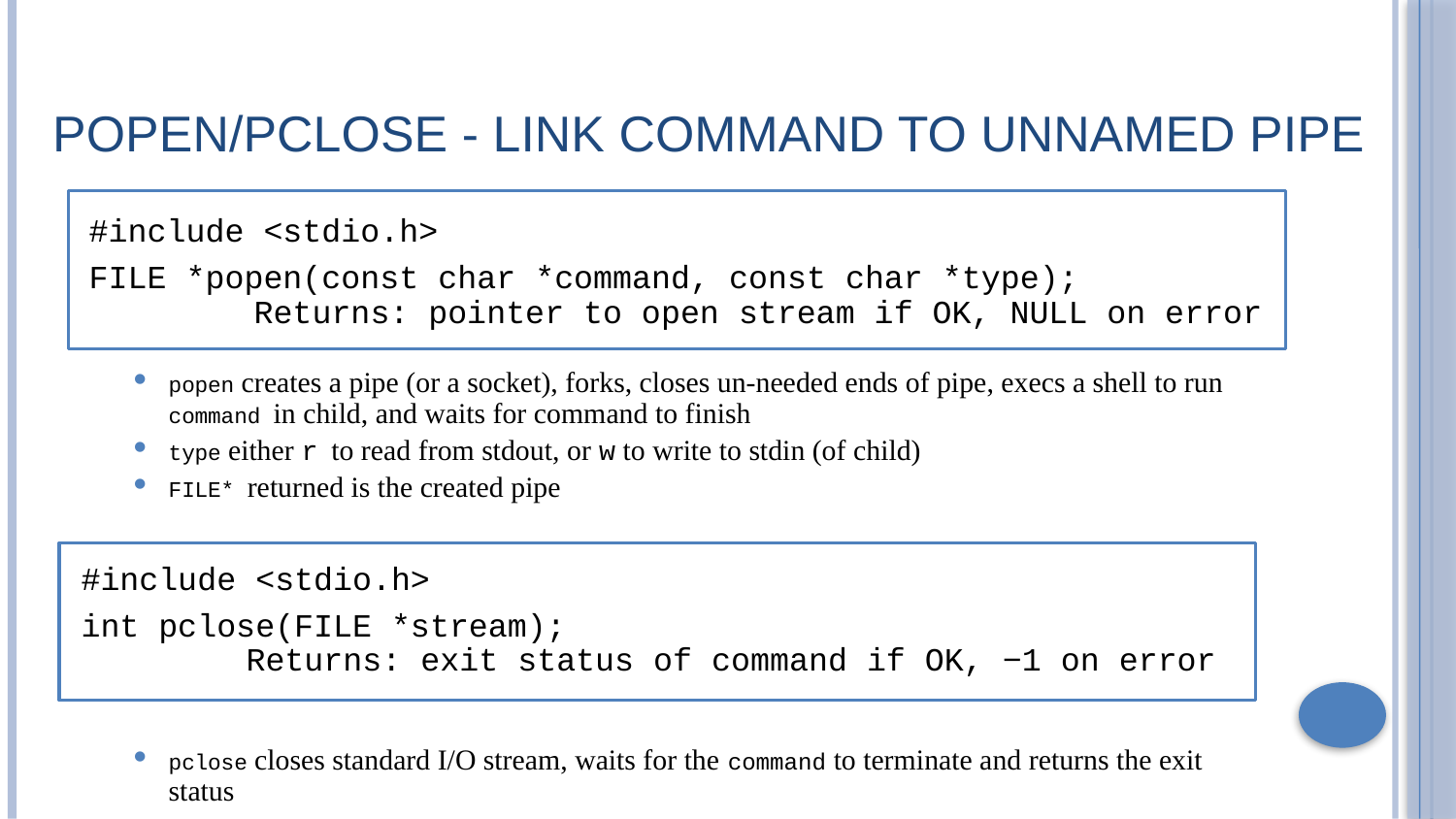

# popen/pclose - Link Command to Unnamed Pipe

#include <stdio.h>
FILE *popen(const char *command, const char *type);
	 Returns: pointer to open stream if OK, NULL on error
popen creates a pipe (or a socket), forks, closes un-needed ends of pipe, execs a shell to run command in child, and waits for command to finish
type either r to read from stdout, or w to write to stdin (of child)
FILE* returned is the created pipe

pclose closes standard I/O stream, waits for the command to terminate and returns the exit status

#include <stdio.h>
int pclose(FILE *stream);
	 Returns: exit status of command if OK, −1 on error